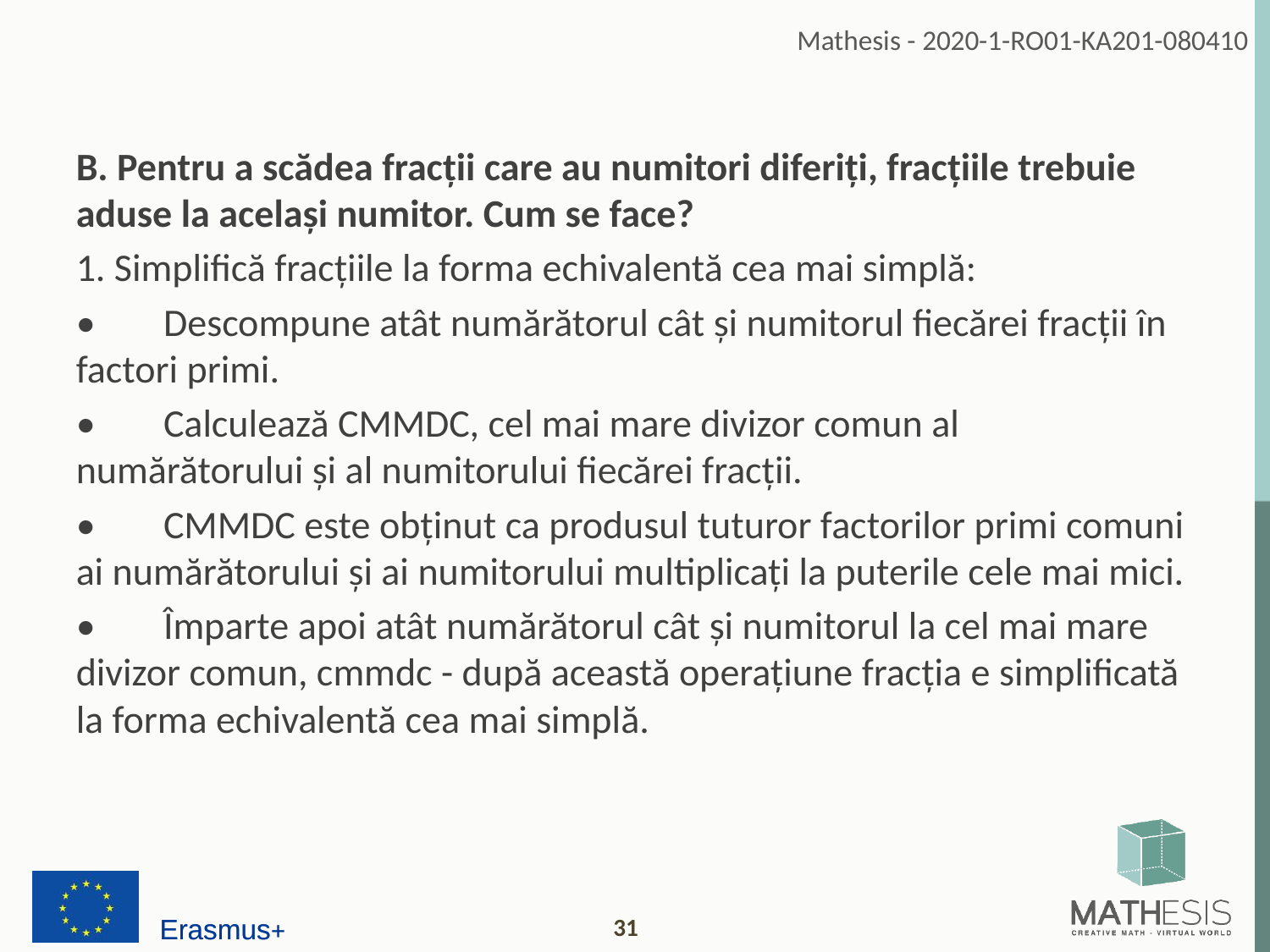

B. Pentru a scădea fracții care au numitori diferiți, fracțiile trebuie aduse la același numitor. Cum se face?
1. Simplifică fracțiile la forma echivalentă cea mai simplă:
•	Descompune atât numărătorul cât și numitorul fiecărei fracții în factori primi.
•	Calculează CMMDC, cel mai mare divizor comun al numărătorului și al numitorului fiecărei fracții.
•	CMMDC este obținut ca produsul tuturor factorilor primi comuni ai numărătorului și ai numitorului multiplicați la puterile cele mai mici.
•	Împarte apoi atât numărătorul cât și numitorul la cel mai mare divizor comun, cmmdc - după această operațiune fracția e simplificată la forma echivalentă cea mai simplă.